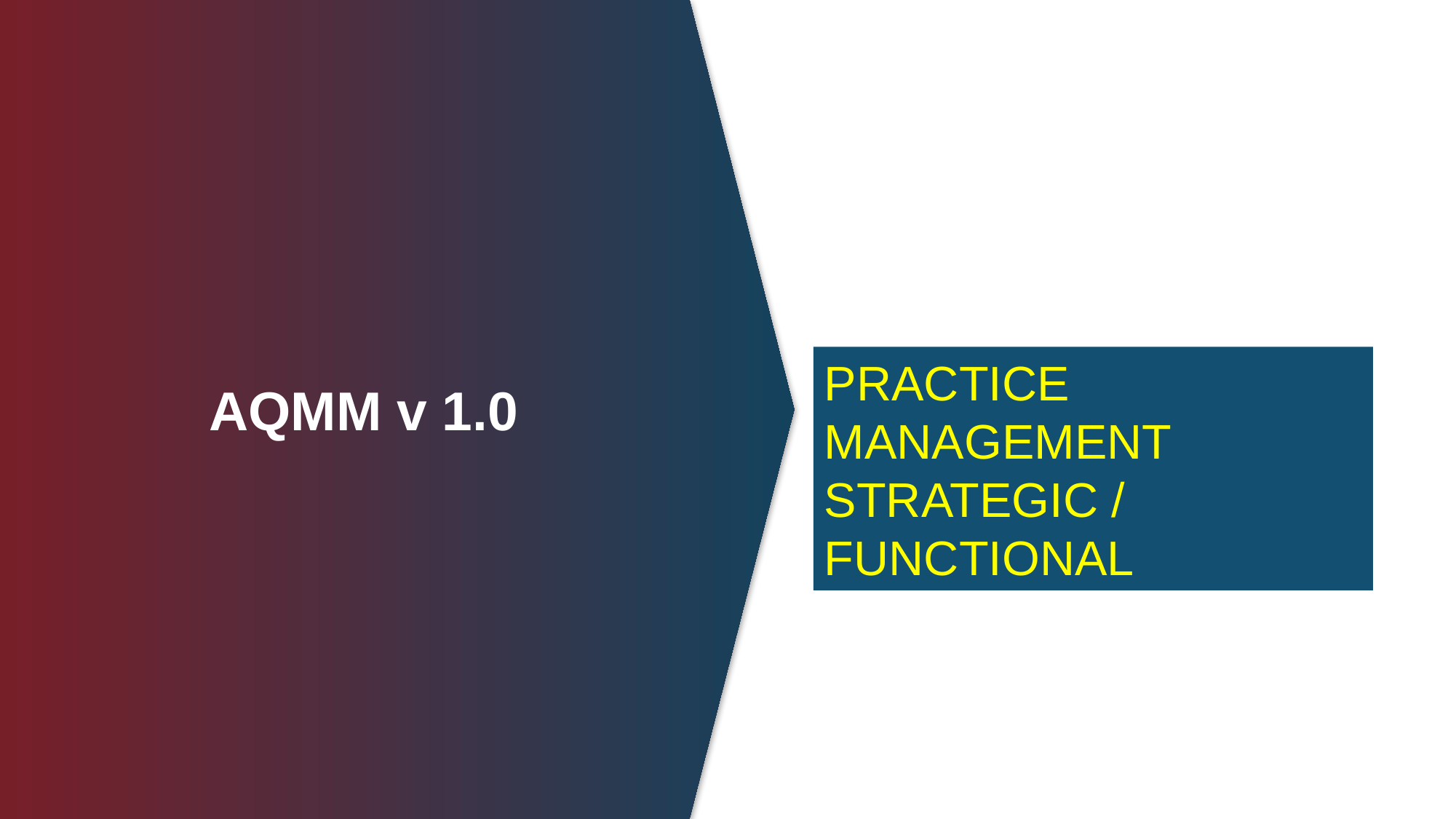

PRACTICE MANAGEMENT STRATEGIC / FUNCTIONAL
AQMM v 1.0